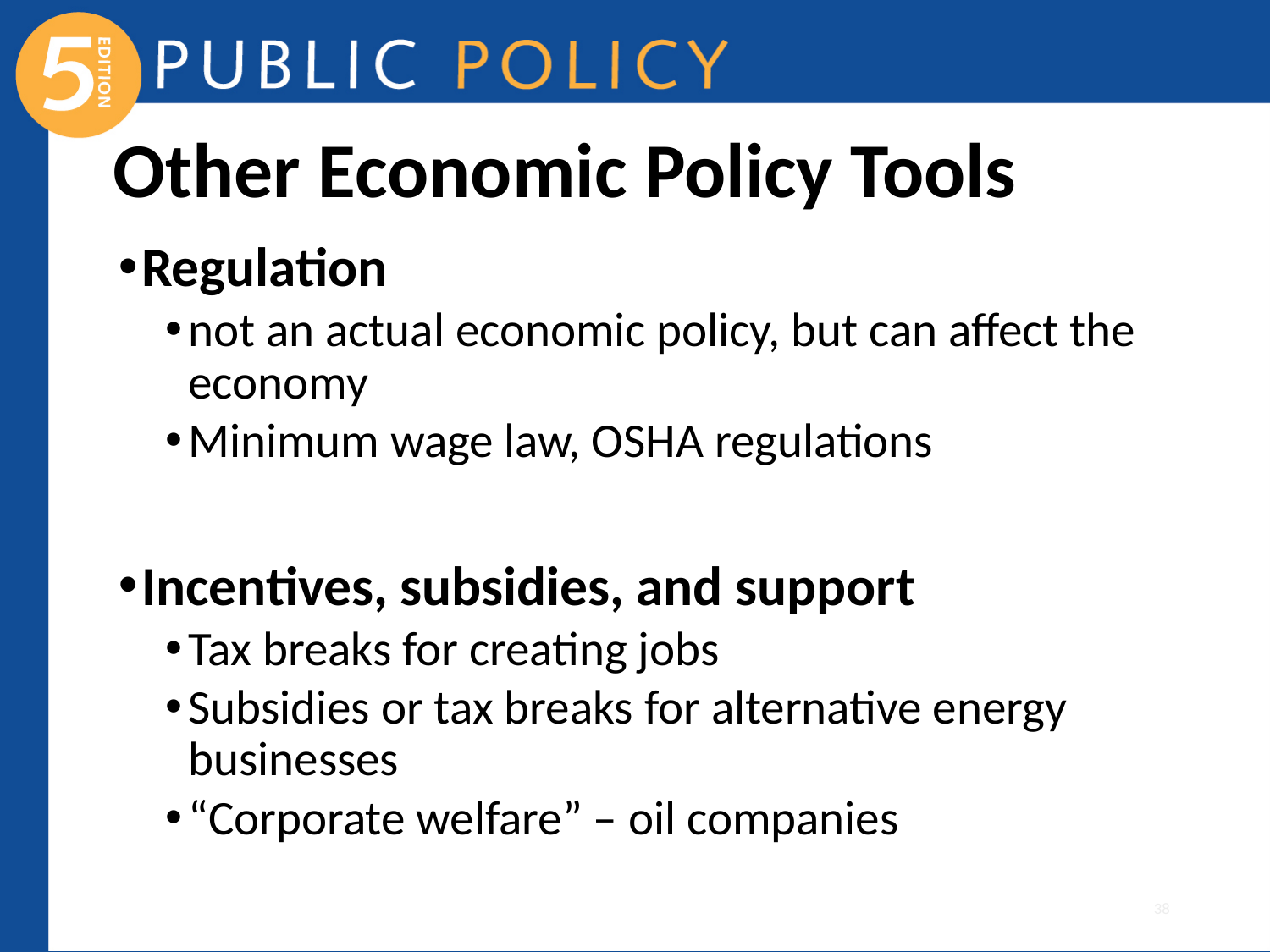

# Other Economic Policy Tools
Regulation
not an actual economic policy, but can affect the economy
Minimum wage law, OSHA regulations

Incentives, subsidies, and support
Tax breaks for creating jobs
Subsidies or tax breaks for alternative energy businesses
“Corporate welfare” – oil companies
38